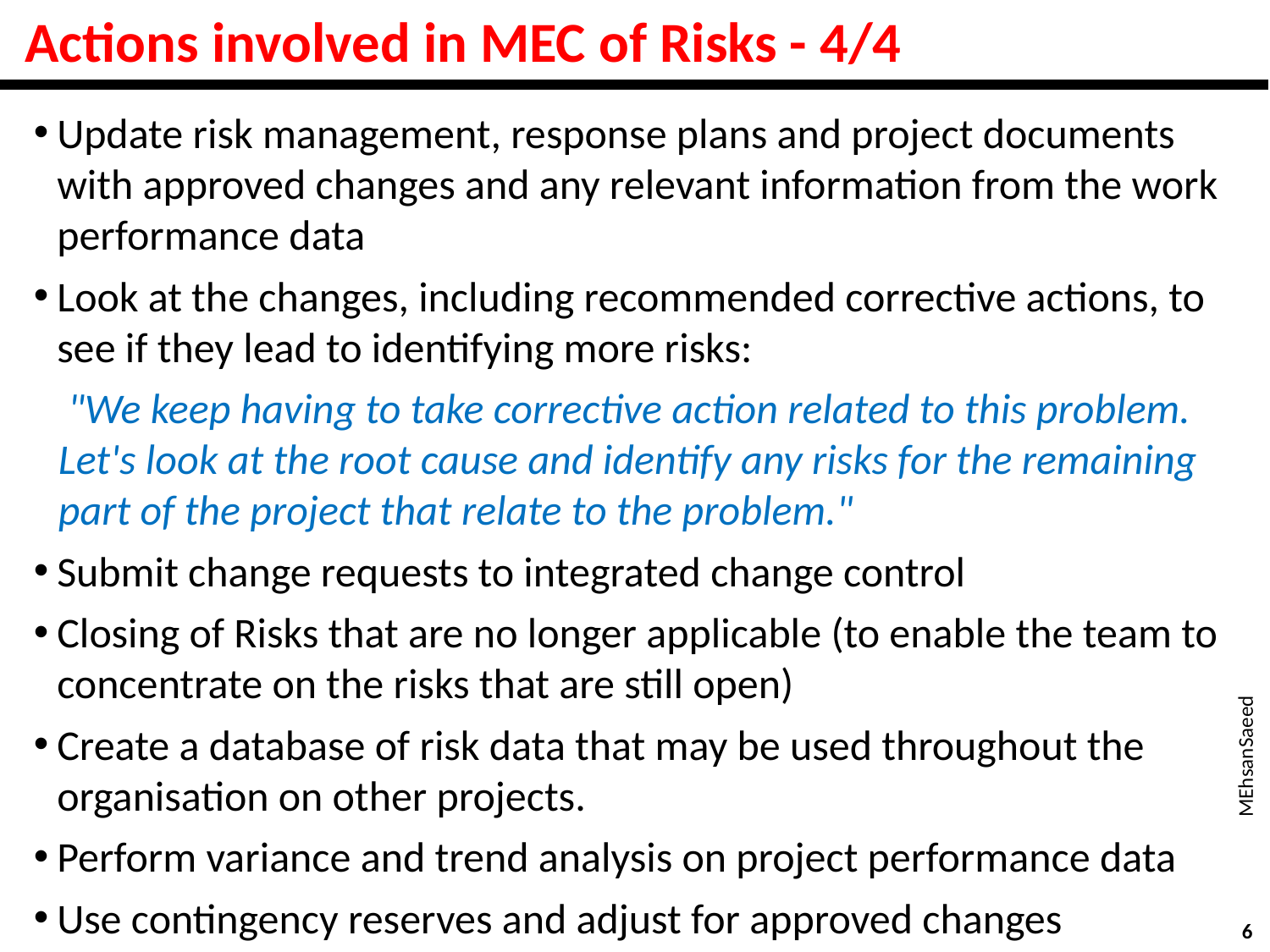

# Actions involved in MEC of Risks - 4/4
Update risk management, response plans and project documents with approved changes and any relevant information from the work performance data
Look at the changes, including recommended corrective actions, to see if they lead to identifying more risks:
 "We keep having to take corrective action related to this problem. Let's look at the root cause and identify any risks for the remaining part of the project that relate to the problem."
Submit change requests to integrated change control
Closing of Risks that are no longer applicable (to enable the team to concentrate on the risks that are still open)
Create a database of risk data that may be used throughout the organisation on other projects.
Perform variance and trend analysis on project performance data
Use contingency reserves and adjust for approved changes
MEhsanSaeed
6